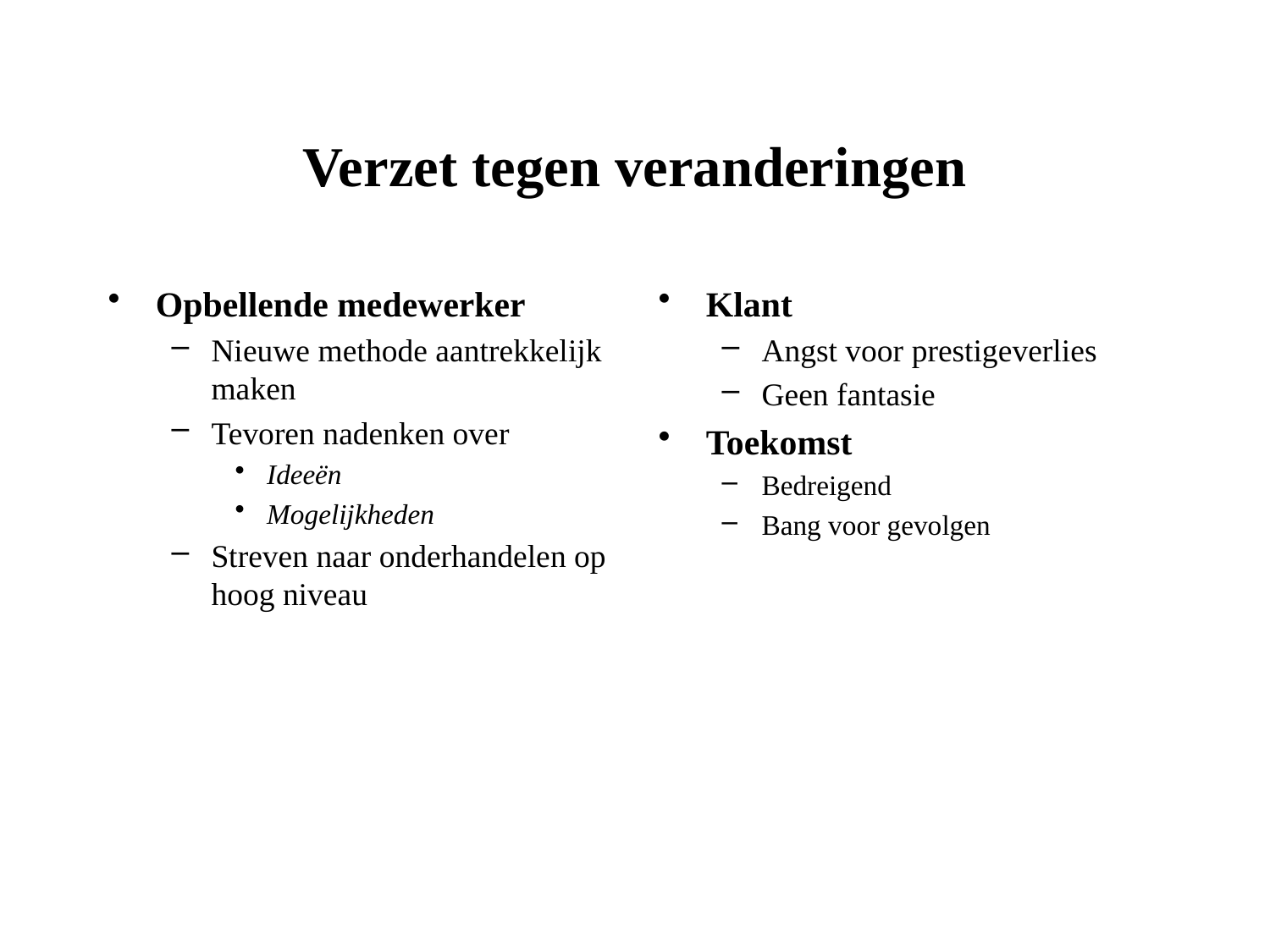

# Verzet tegen veranderingen
Opbellende medewerker
Nieuwe methode aantrekkelijk maken
Tevoren nadenken over
Ideeën
Mogelijkheden
Streven naar onderhandelen op hoog niveau
Klant
Angst voor prestigeverlies
Geen fantasie
Toekomst
Bedreigend
Bang voor gevolgen